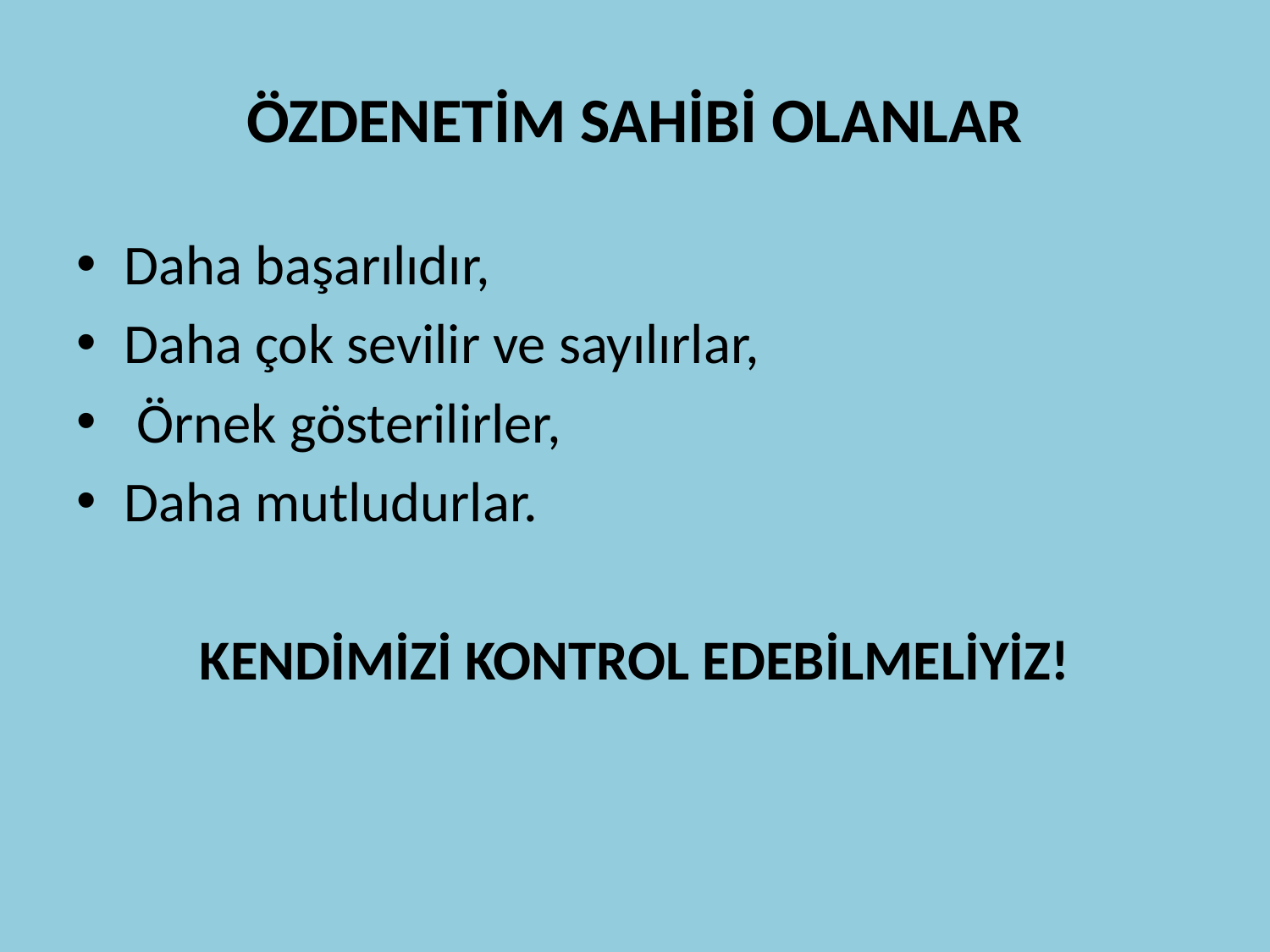

# ÖZDENETİM SAHİBİ OLANLAR
Daha başarılıdır,
Daha çok sevilir ve sayılırlar,
 Örnek gösterilirler,
Daha mutludurlar.

KENDİMİZİ KONTROL EDEBİLMELİYİZ!